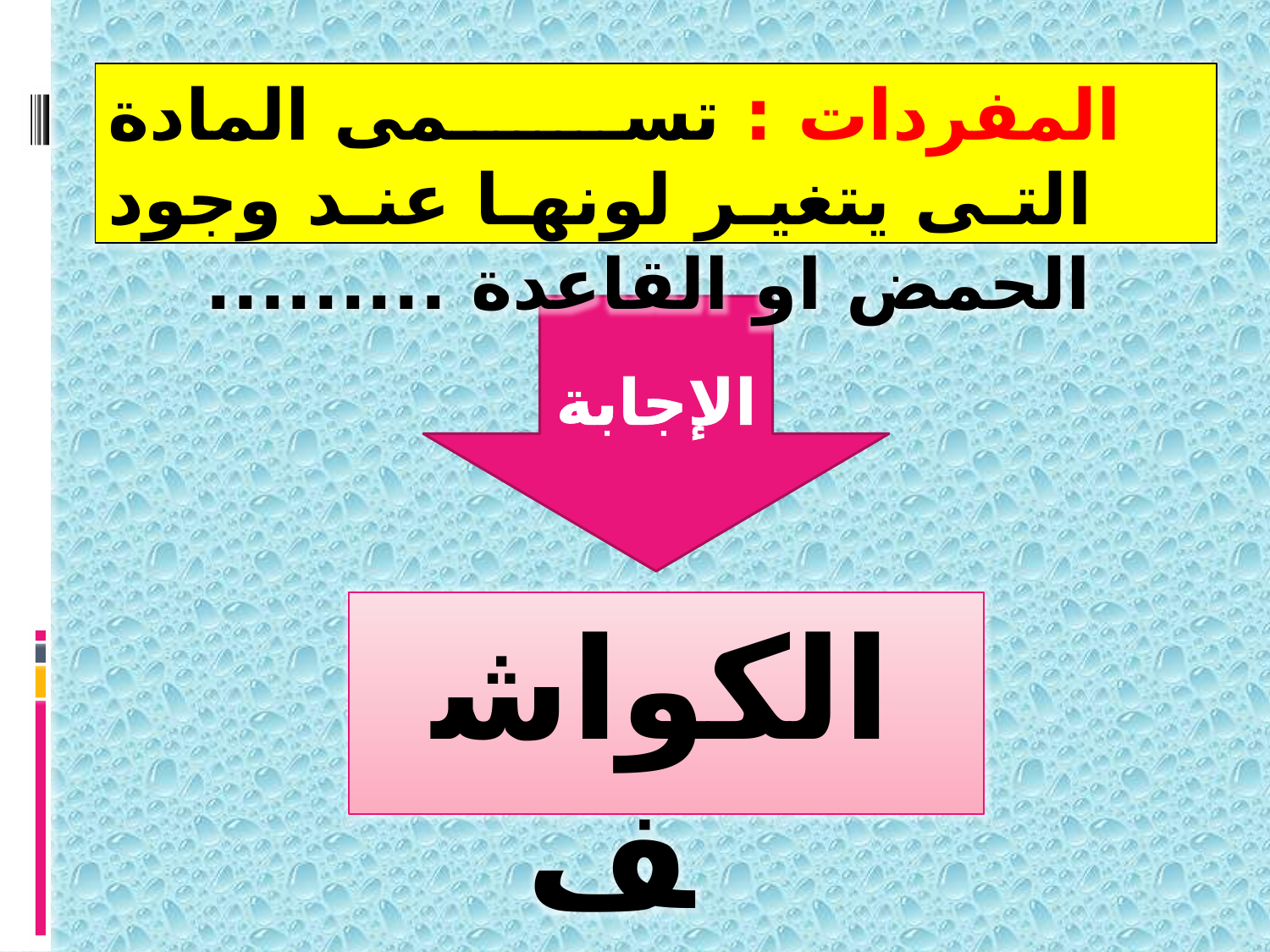

المفردات : تسمى المادة التى يتغير لونها عند وجود الحمض او القاعدة .........
الإجابة
الكواشف